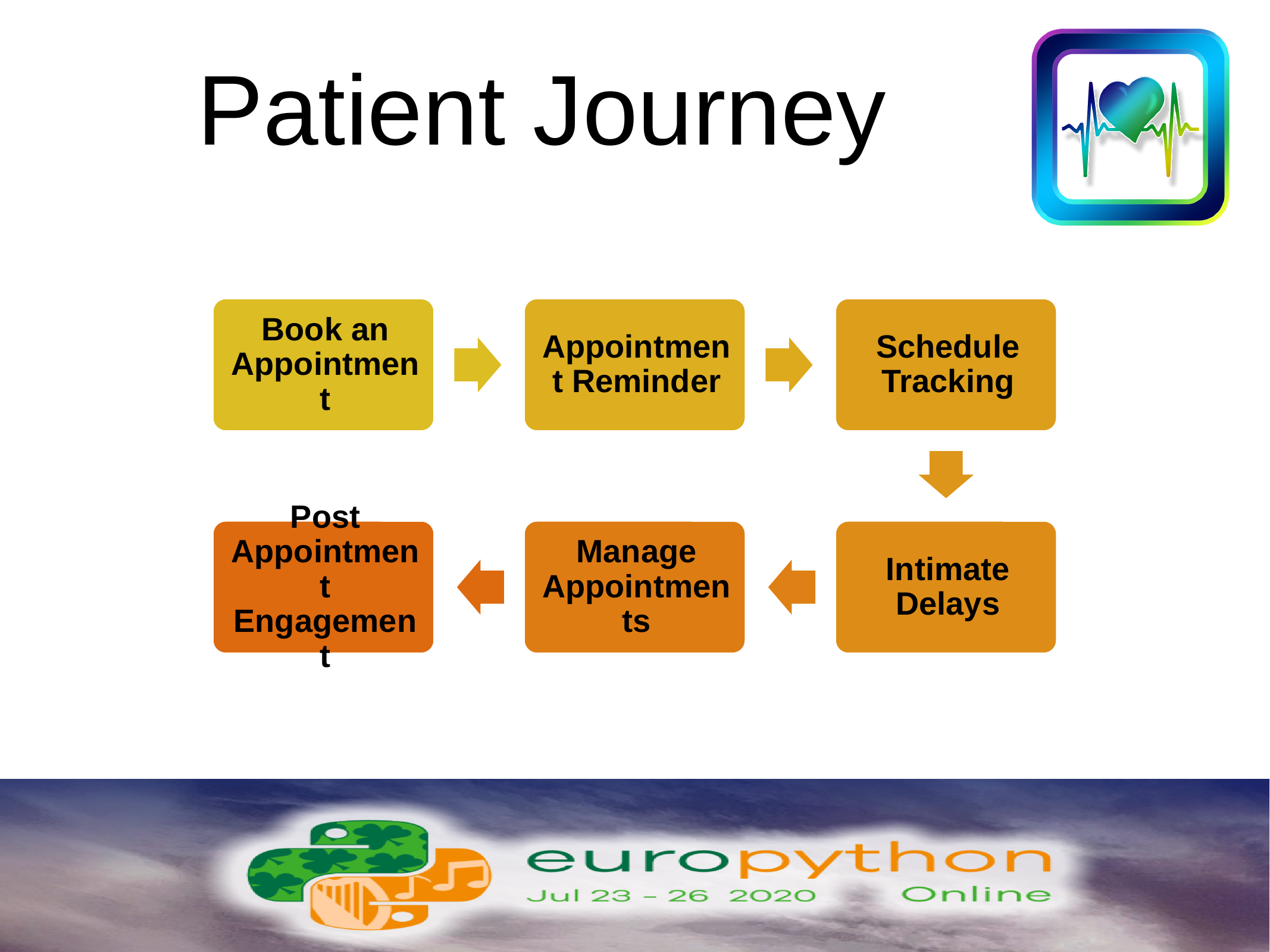

# Patient Journey
Book an Appointment

Appointment Reminder

Schedule Tracking

Intimate Delays

Manage Appointments

Post Appointment Engagement